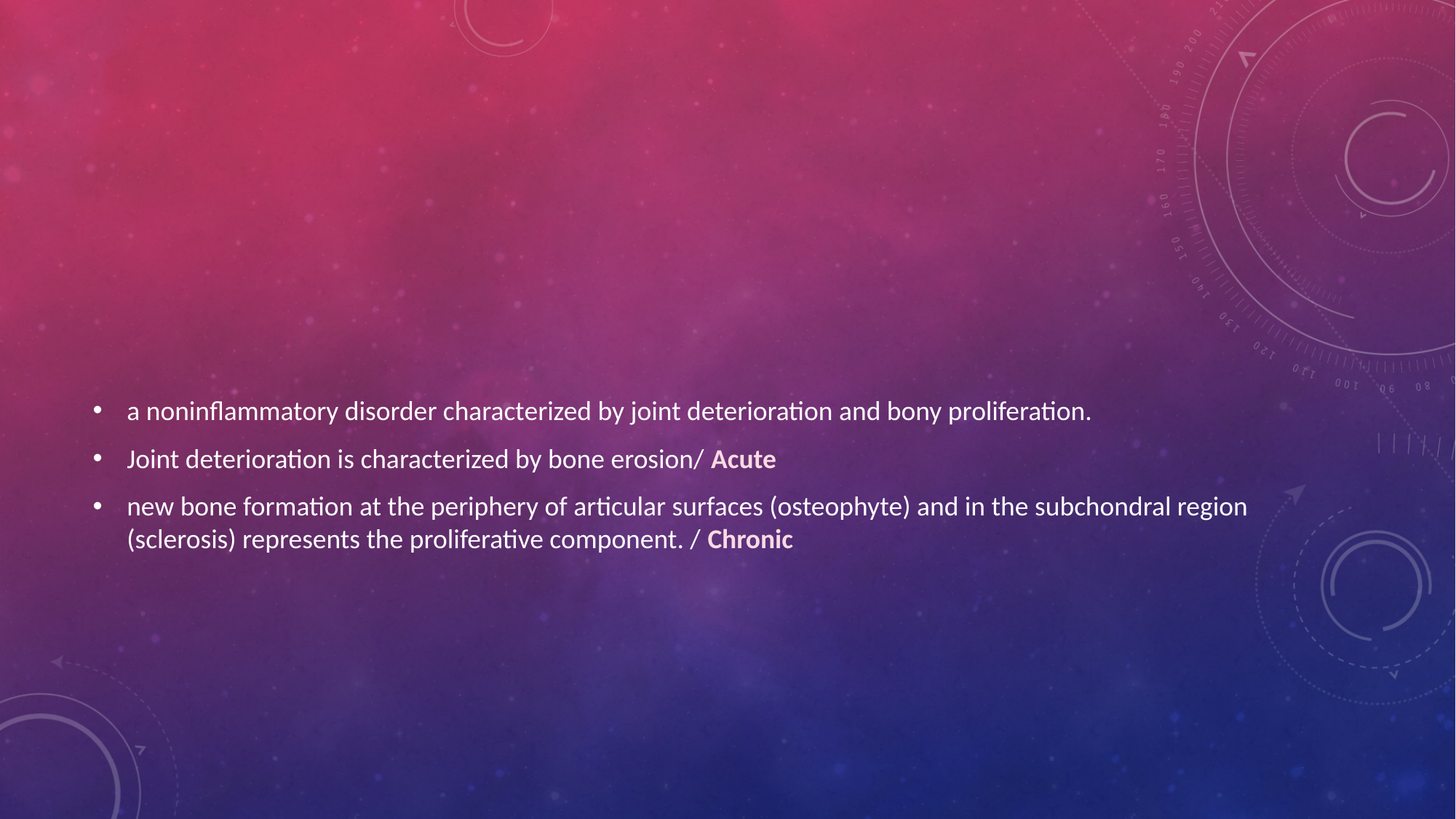

#
a noninflammatory disorder characterized by joint deterioration and bony proliferation.
Joint deterioration is characterized by bone erosion/ Acute
new bone formation at the periphery of articular surfaces (osteophyte) and in the subchondral region (sclerosis) represents the proliferative component. / Chronic